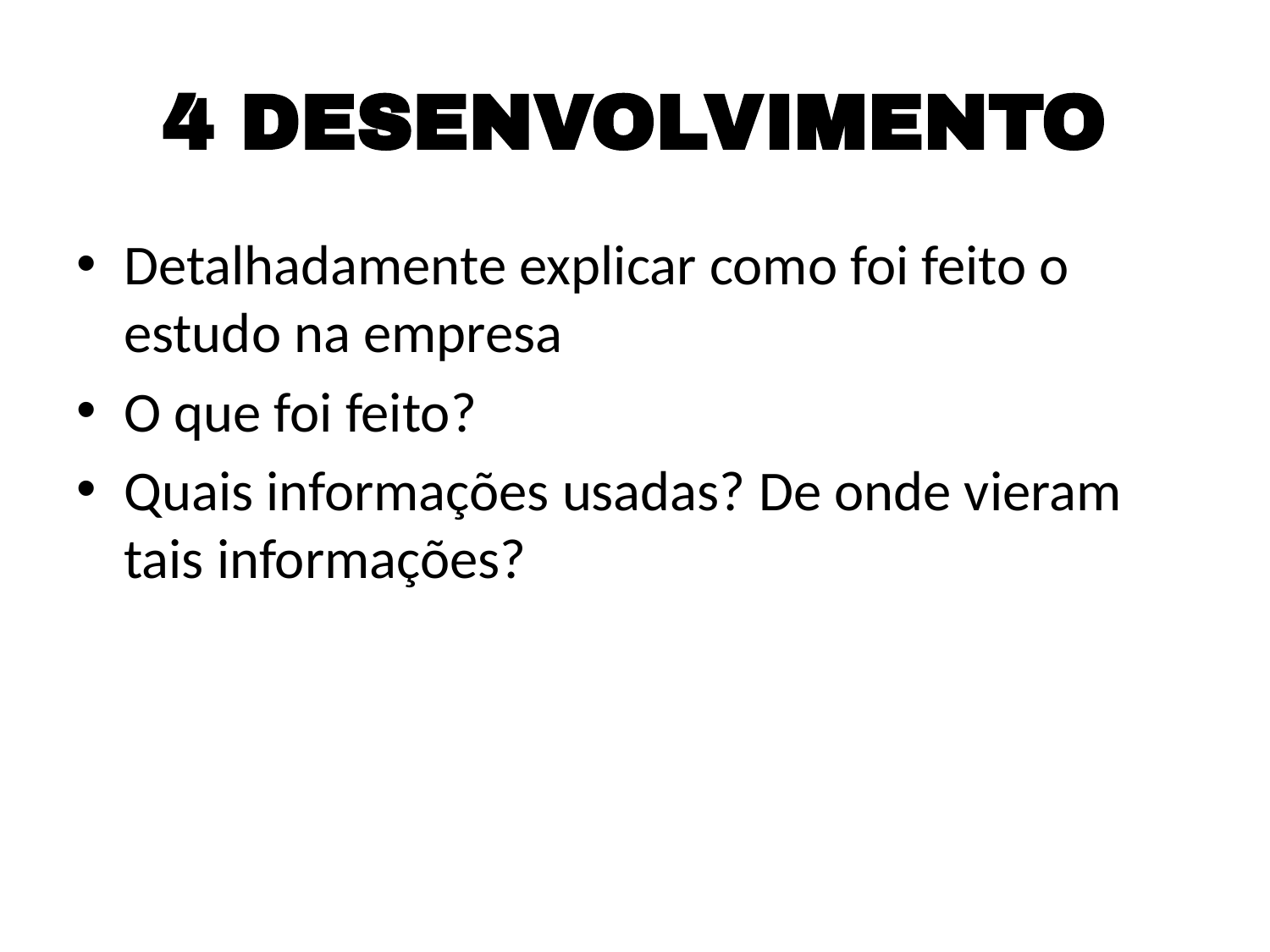

# 4 DESENVOLVIMENTO
Detalhadamente explicar como foi feito o estudo na empresa
O que foi feito?
Quais informações usadas? De onde vieram tais informações?